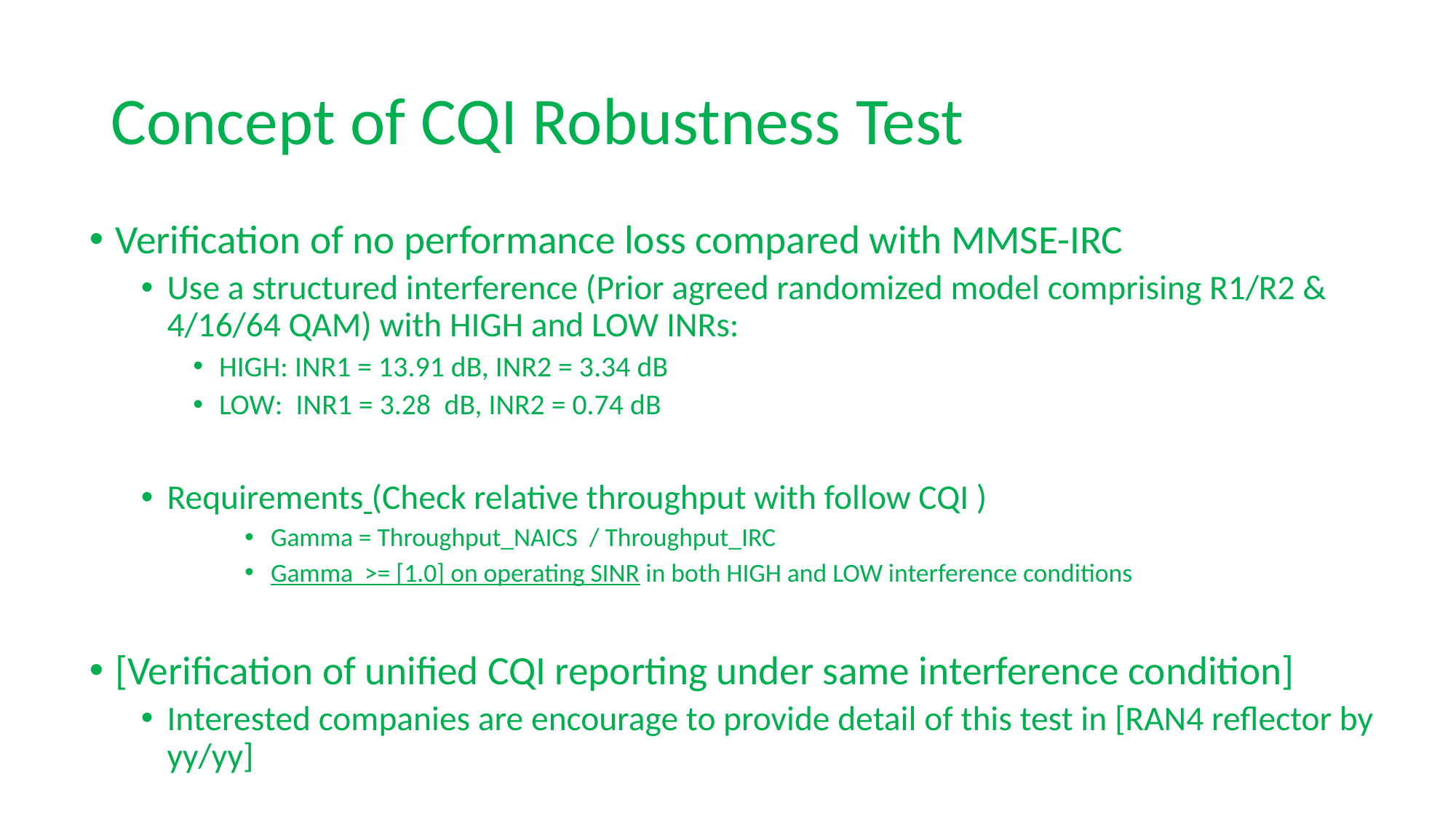

# Concept of CQI Robustness Test
Verification of no performance loss compared with MMSE-IRC
Use a structured interference (Prior agreed randomized model comprising R1/R2 & 4/16/64 QAM) with HIGH and LOW INRs:
HIGH: INR1 = 13.91 dB, INR2 = 3.34 dB
LOW:  INR1 = 3.28  dB, INR2 = 0.74 dB

Requirements (Check relative throughput with follow CQI )
Gamma = Throughput_NAICS  / Throughput_IRC
Gamma  >= [1.0] on operating SINR in both HIGH and LOW interference conditions

[Verification of unified CQI reporting under same interference condition]
Interested companies are encourage to provide detail of this test in [RAN4 reflector by yy/yy]